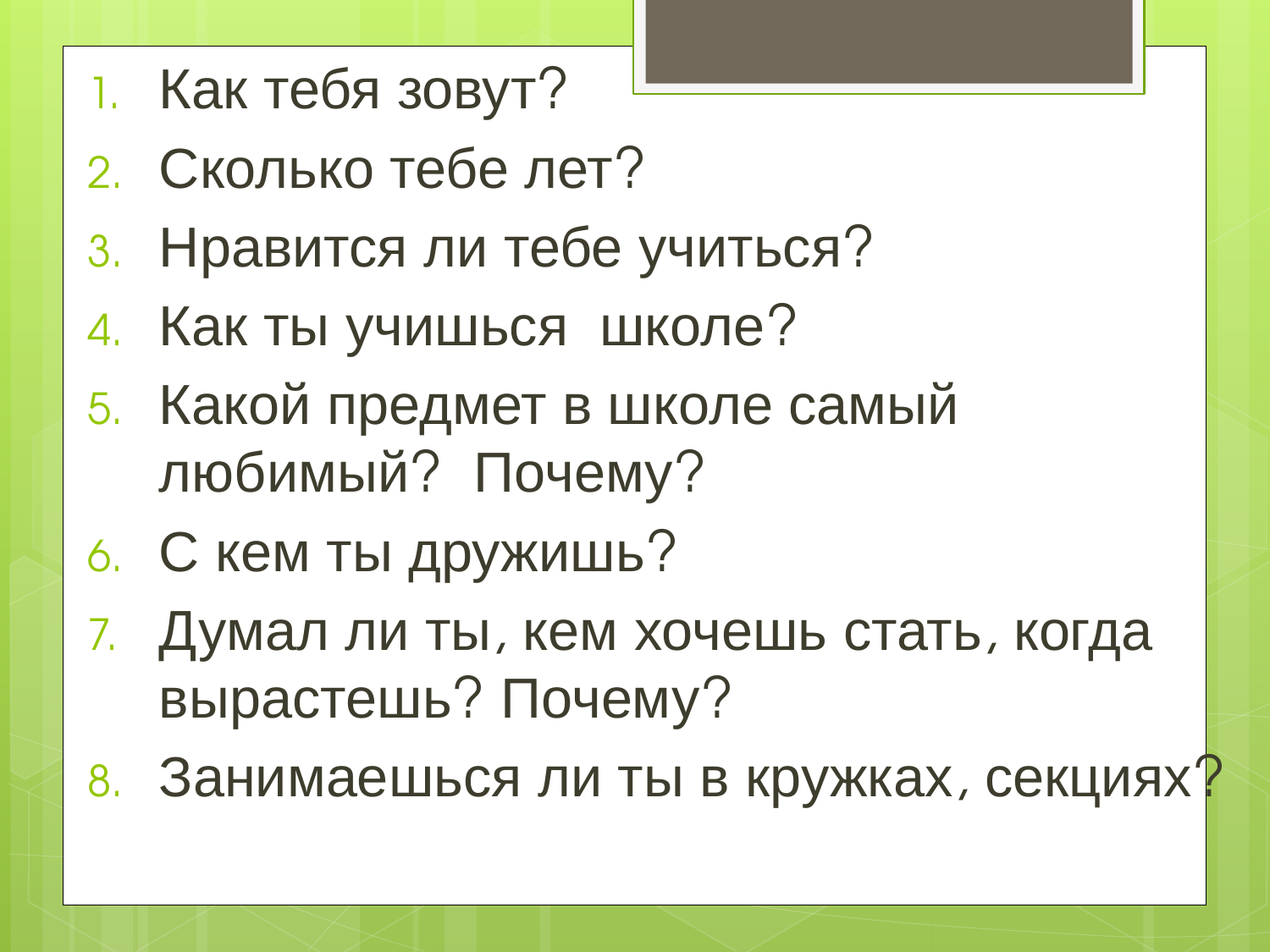

Как тебя зовут?
Сколько тебе лет?
Нравится ли тебе учиться?
Как ты учишься  школе?
Какой предмет в школе самый любимый?  Почему?
С кем ты дружишь?
Думал ли ты, кем хочешь стать, когда вырастешь? Почему?
Занимаешься ли ты в кружках, секциях?